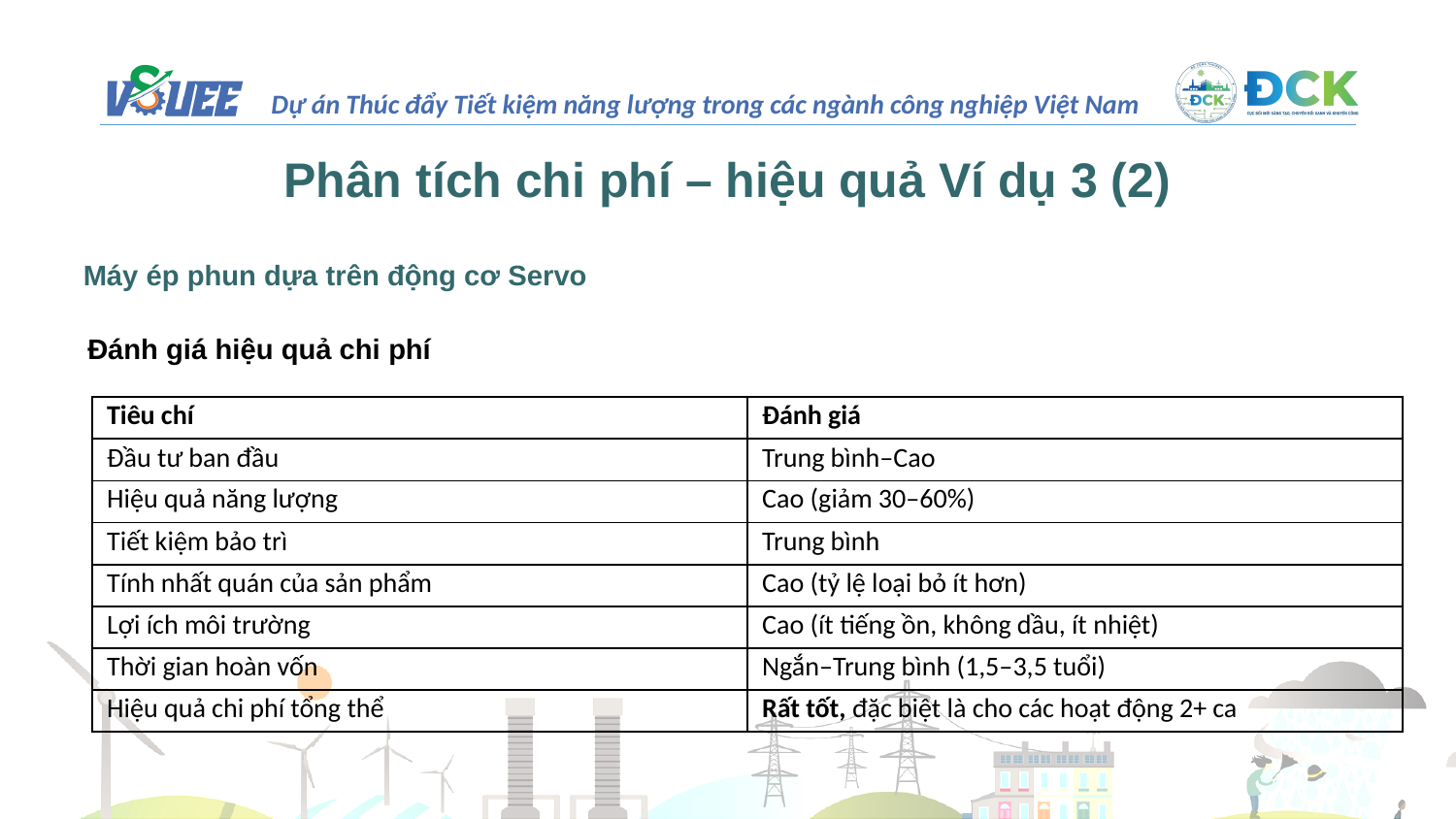

# Phân tích chi phí – hiệu quả Ví dụ 3 (2)
Máy ép phun dựa trên động cơ Servo
Đánh giá hiệu quả chi phí
| Tiêu chí | Đánh giá |
| --- | --- |
| Đầu tư ban đầu | Trung bình–Cao |
| Hiệu quả năng lượng | Cao (giảm 30–60%) |
| Tiết kiệm bảo trì | Trung bình |
| Tính nhất quán của sản phẩm | Cao (tỷ lệ loại bỏ ít hơn) |
| Lợi ích môi trường | Cao (ít tiếng ồn, không dầu, ít nhiệt) |
| Thời gian hoàn vốn | Ngắn–Trung bình (1,5–3,5 tuổi) |
| Hiệu quả chi phí tổng thể | Rất tốt, đặc biệt là cho các hoạt động 2+ ca |